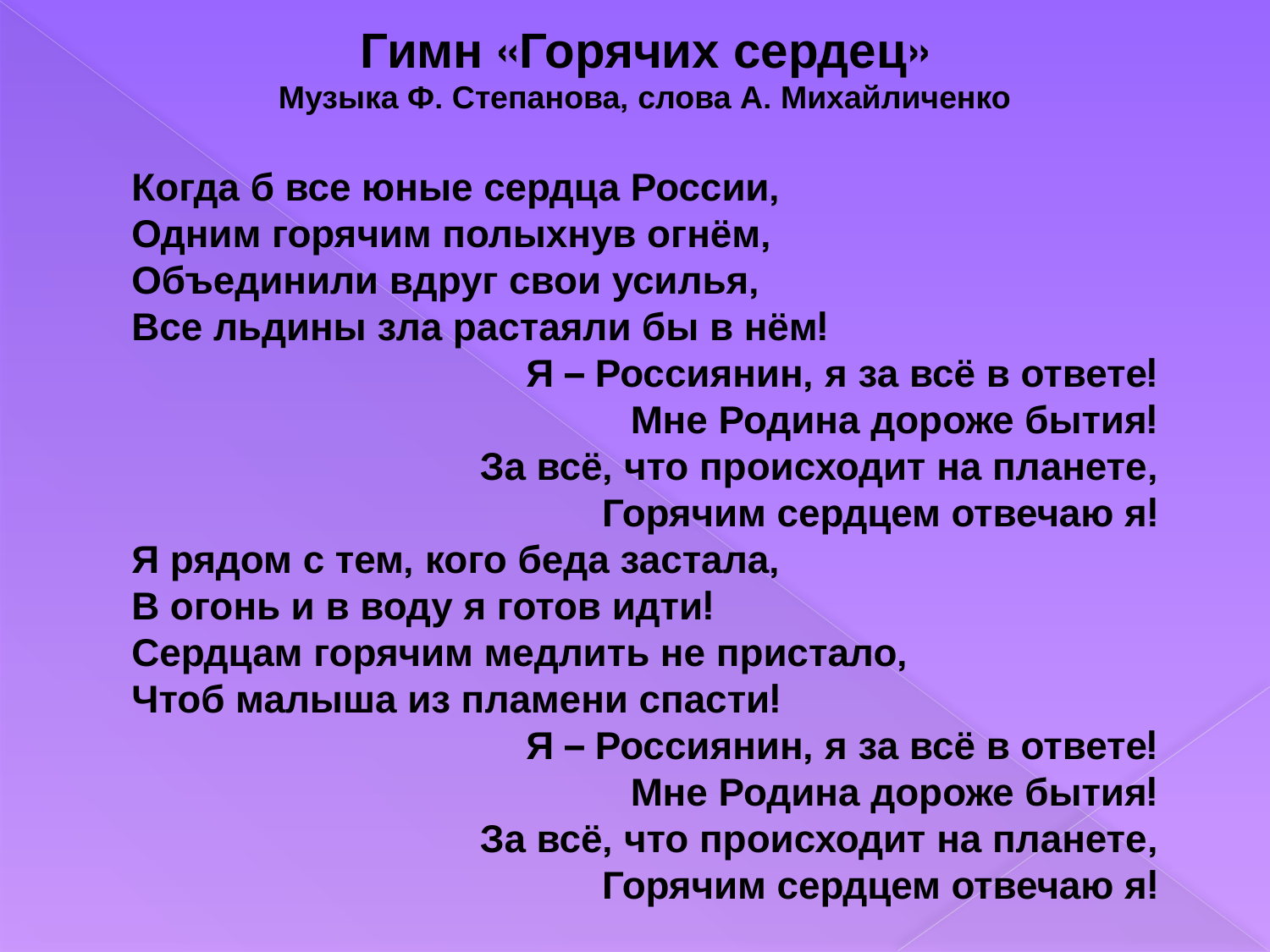

Гимн «Горячих сердец»
Музыка Ф. Степанова, слова А. Михайличенко

Когда б все юные сердца России,
Одним горячим полыхнув огнём,
Объединили вдруг свои усилья,
Все льдины зла растаяли бы в нём!
Я – Россиянин, я за всё в ответе!
Мне Родина дороже бытия!
За всё, что происходит на планете,
Горячим сердцем отвечаю я!
Я рядом с тем, кого беда застала,
В огонь и в воду я готов идти!
Сердцам горячим медлить не пристало,
Чтоб малыша из пламени спасти!
Я – Россиянин, я за всё в ответе!
Мне Родина дороже бытия!
За всё, что происходит на планете,
Горячим сердцем отвечаю я!